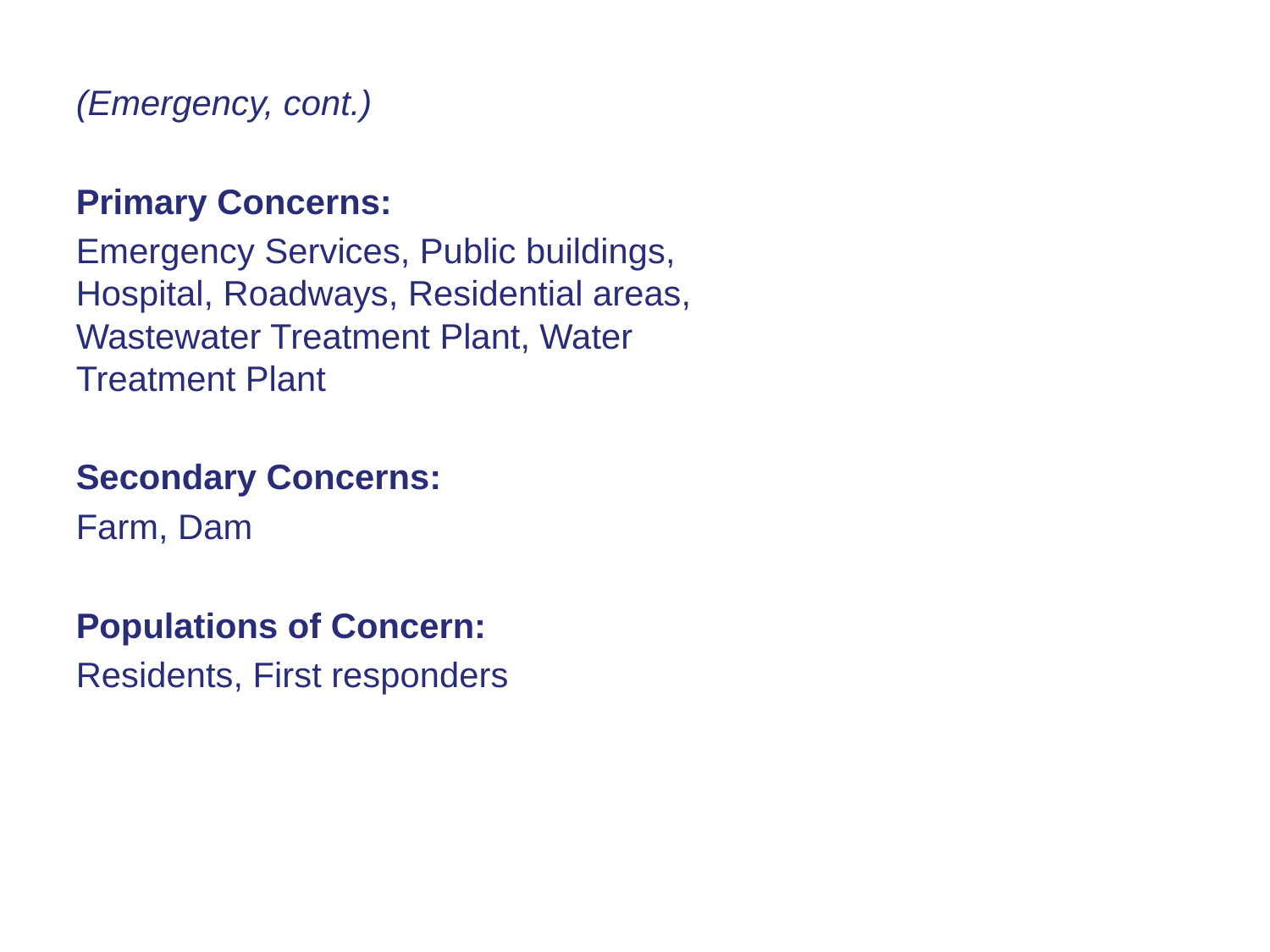

(Emergency, cont.)

Primary Concerns:
Emergency Services, Public buildings, Hospital, Roadways, Residential areas, Wastewater Treatment Plant, Water Treatment Plant

Secondary Concerns:
Farm, Dam

Populations of Concern:
Residents, First responders